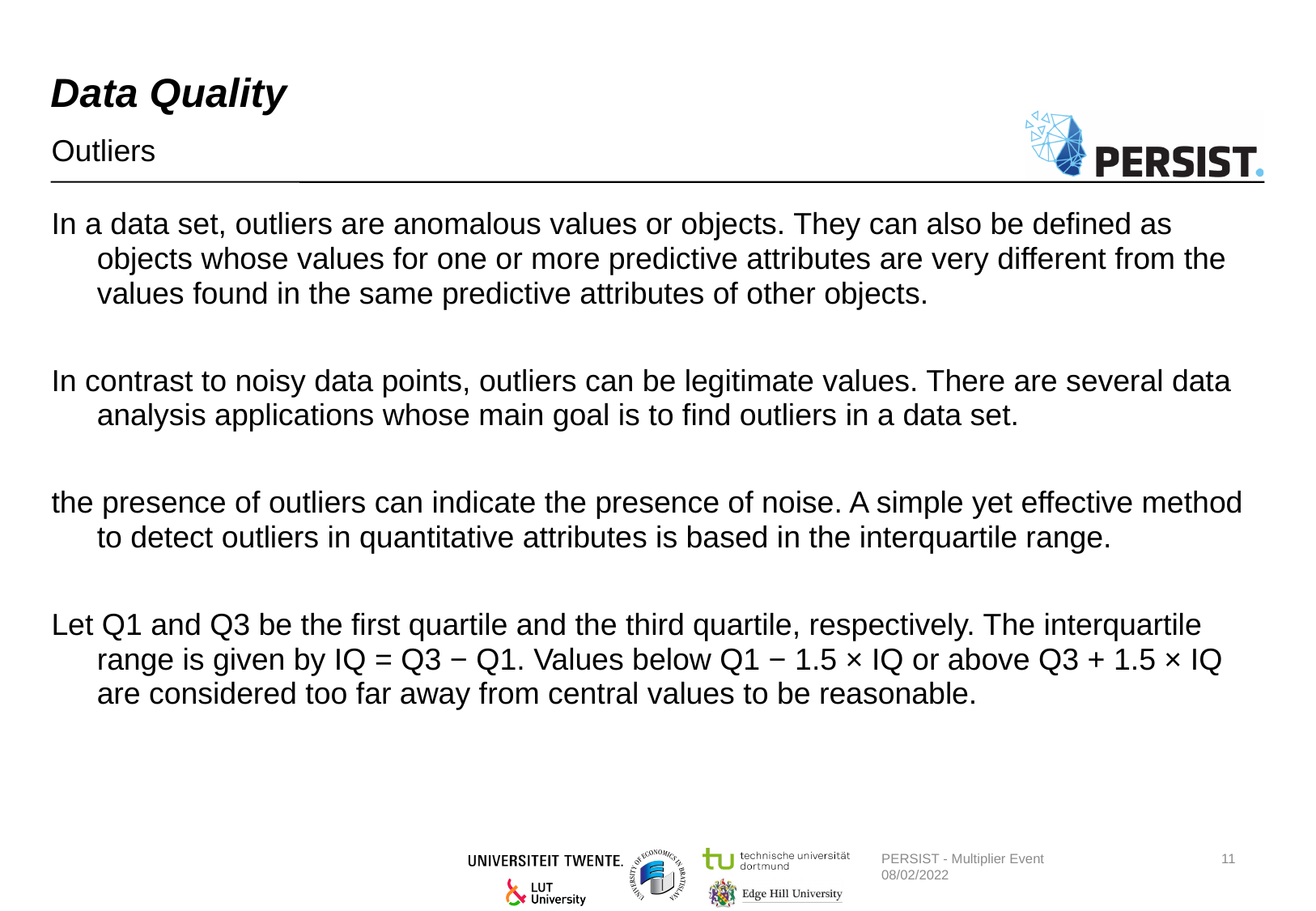

# Data Quality
Outliers
In a data set, outliers are anomalous values or objects. They can also be defined as objects whose values for one or more predictive attributes are very different from the values found in the same predictive attributes of other objects.

In contrast to noisy data points, outliers can be legitimate values. There are several data analysis applications whose main goal is to find outliers in a data set.

the presence of outliers can indicate the presence of noise. A simple yet effective method to detect outliers in quantitative attributes is based in the interquartile range.

Let Q1 and Q3 be the first quartile and the third quartile, respectively. The interquartile range is given by IQ = Q3 − Q1. Values below Q1 − 1.5 × IQ or above Q3 + 1.5 × IQ are considered too far away from central values to be reasonable.